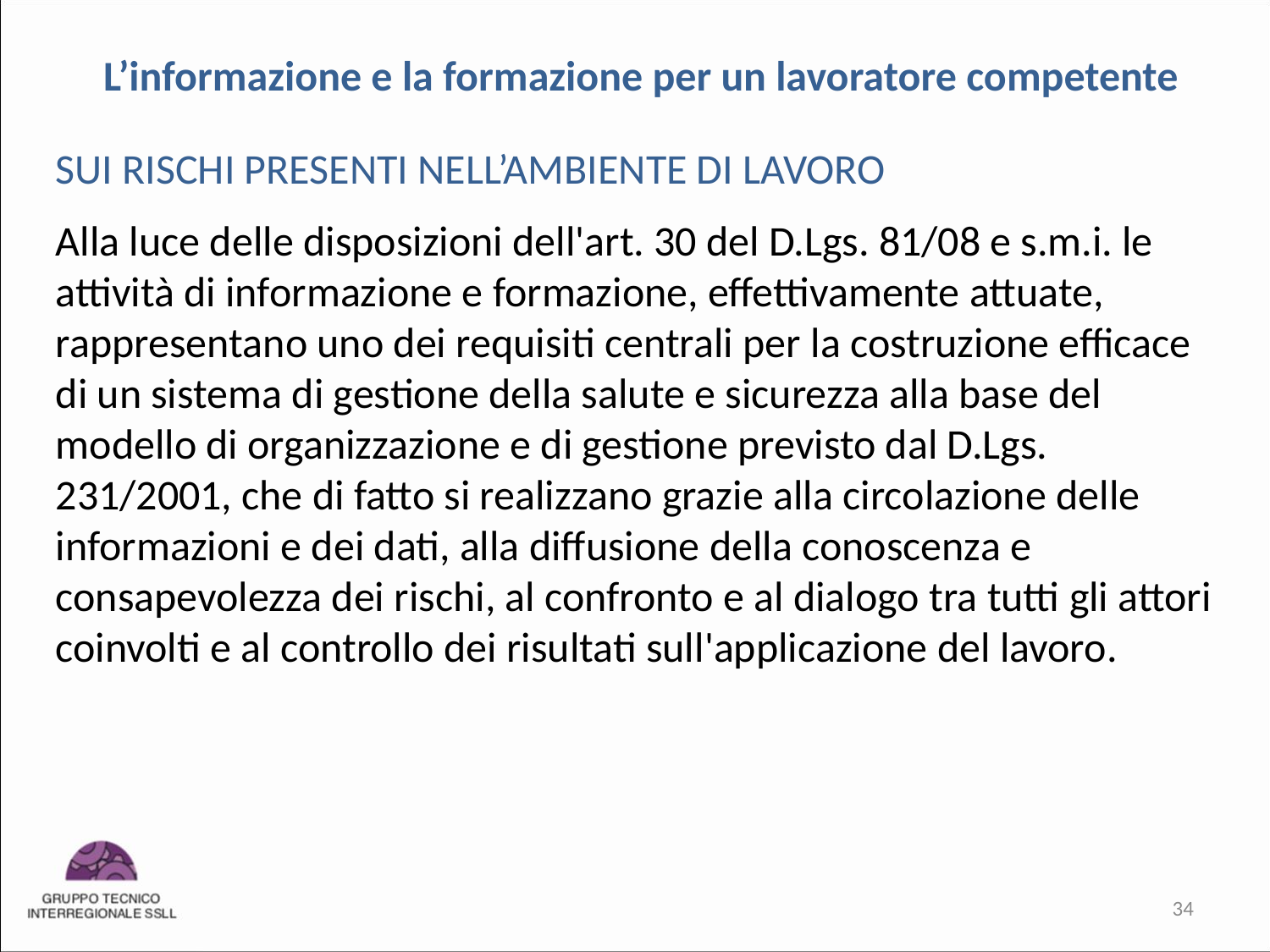

# L’informazione e la formazione per un lavoratore competente
SUI RISCHI PRESENTI NELL’AMBIENTE DI LAVORO
Alla luce delle disposizioni dell'art. 30 del D.Lgs. 81/08 e s.m.i. le attività di informazione e formazione, effettivamente attuate, rappresentano uno dei requisiti centrali per la costruzione efficace di un sistema di gestione della salute e sicurezza alla base del modello di organizzazione e di gestione previsto dal D.Lgs. 231/2001, che di fatto si realizzano grazie alla circolazione delle informazioni e dei dati, alla diffusione della conoscenza e consapevolezza dei rischi, al confronto e al dialogo tra tutti gli attori coinvolti e al controllo dei risultati sull'applicazione del lavoro.
34